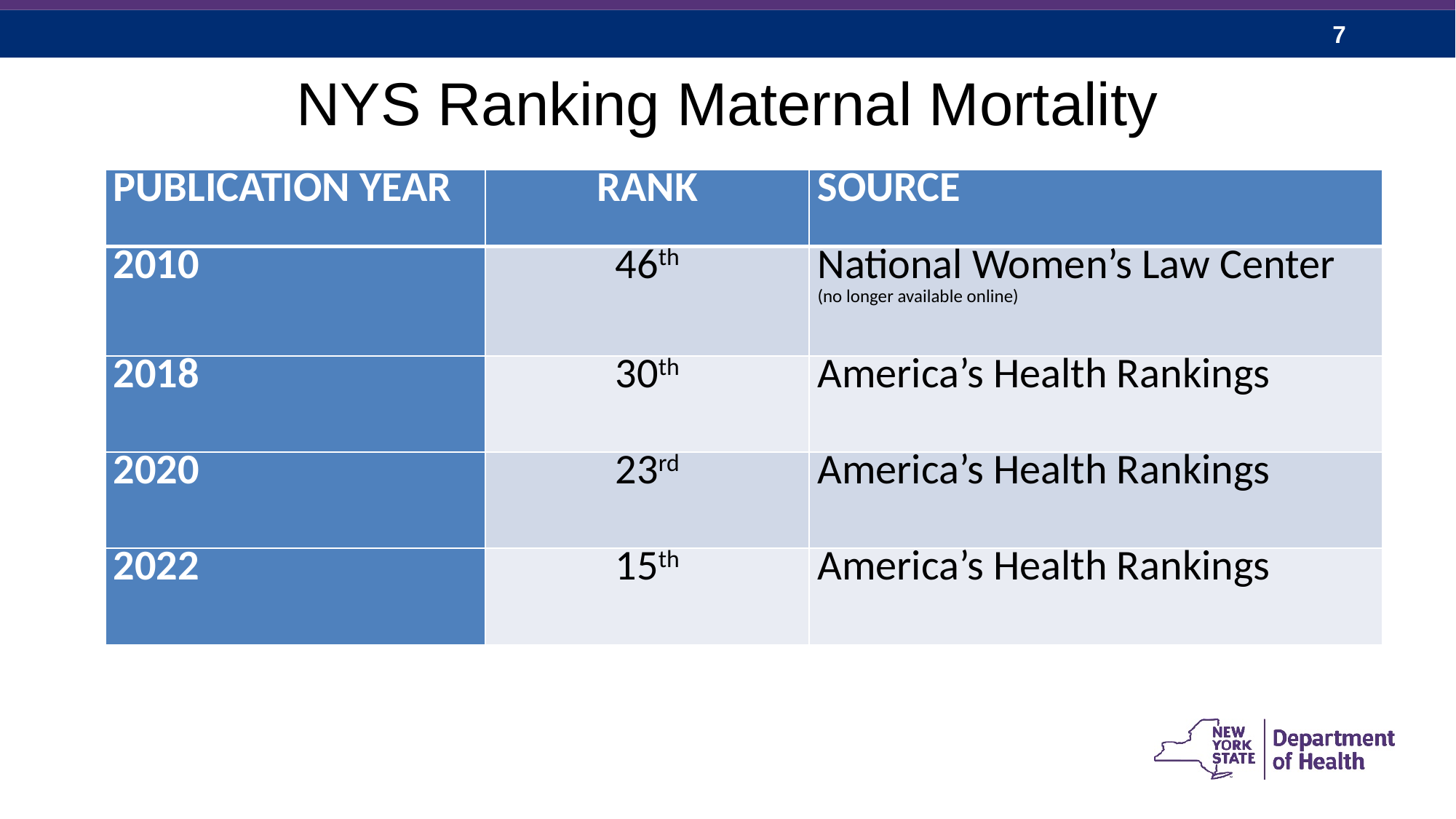

# NYS Ranking Maternal Mortality
| Publication Year | Rank | Source |
| --- | --- | --- |
| 2010 | 46th | National Women’s Law Center (no longer available online) |
| 2018 | 30th | America’s Health Rankings |
| 2020 | 23rd | America’s Health Rankings |
| 2022 | 15th | America’s Health Rankings |